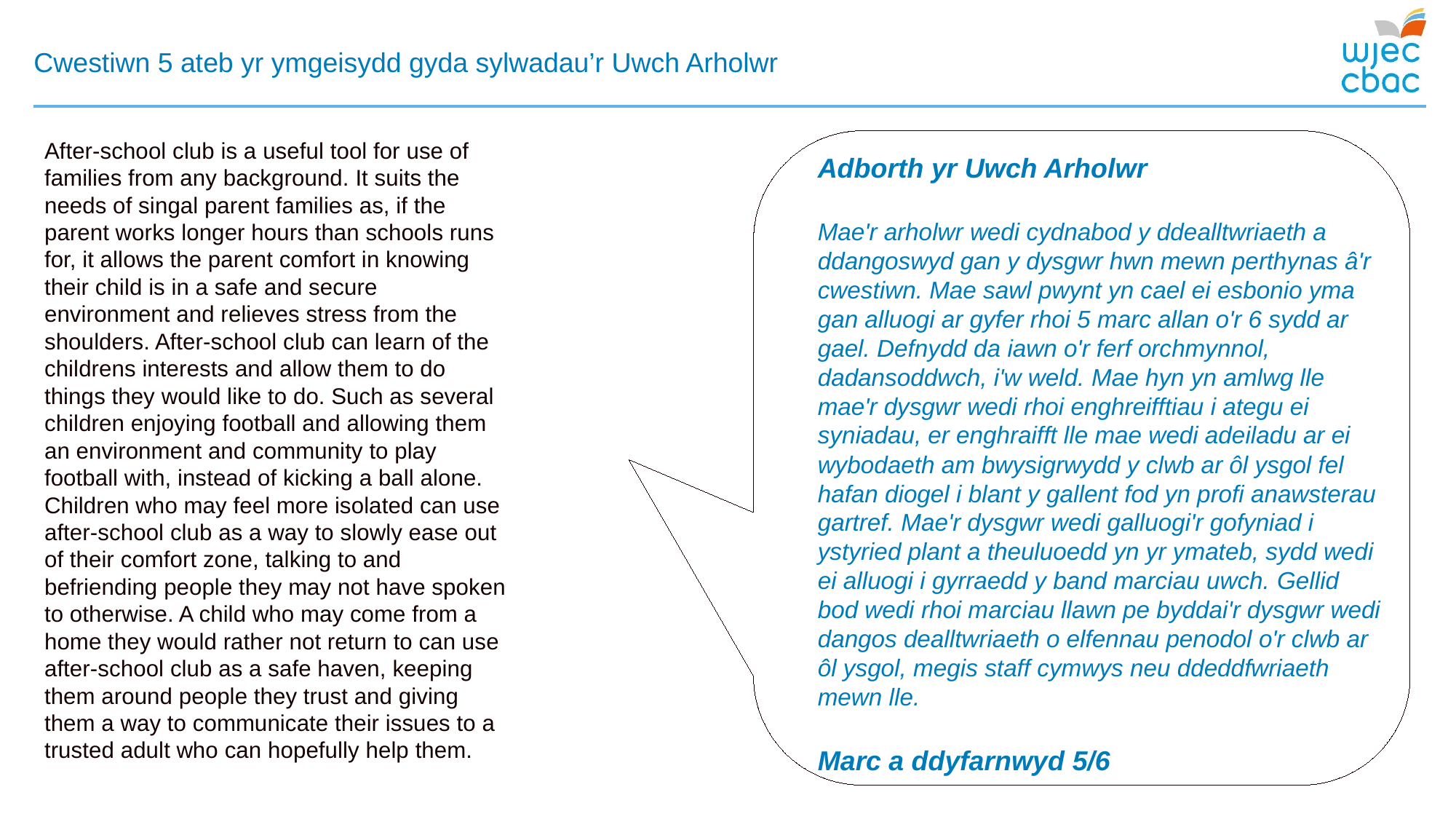

# Cwestiwn 5 ateb yr ymgeisydd gyda sylwadau’r Uwch Arholwr
After-school club is a useful tool for use of families from any background. It suits the needs of singal parent families as, if the parent works longer hours than schools runs for, it allows the parent comfort in knowing their child is in a safe and secure environment and relieves stress from the shoulders. After-school club can learn of the childrens interests and allow them to do things they would like to do. Such as several children enjoying football and allowing them an environment and community to play football with, instead of kicking a ball alone. Children who may feel more isolated can use after-school club as a way to slowly ease out of their comfort zone, talking to and befriending people they may not have spoken to otherwise. A child who may come from a home they would rather not return to can use after-school club as a safe haven, keeping them around people they trust and giving them a way to communicate their issues to a trusted adult who can hopefully help them.

Adborth yr Uwch Arholwr
Mae'r arholwr wedi cydnabod y ddealltwriaeth a ddangoswyd gan y dysgwr hwn mewn perthynas â'r cwestiwn. Mae sawl pwynt yn cael ei esbonio yma gan alluogi ar gyfer rhoi 5 marc allan o'r 6 sydd ar gael. Defnydd da iawn o'r ferf orchmynnol, dadansoddwch, i'w weld. Mae hyn yn amlwg lle mae'r dysgwr wedi rhoi enghreifftiau i ategu ei syniadau, er enghraifft lle mae wedi adeiladu ar ei wybodaeth am bwysigrwydd y clwb ar ôl ysgol fel hafan diogel i blant y gallent fod yn profi anawsterau gartref. Mae'r dysgwr wedi galluogi'r gofyniad i ystyried plant a theuluoedd yn yr ymateb, sydd wedi ei alluogi i gyrraedd y band marciau uwch. Gellid bod wedi rhoi marciau llawn pe byddai'r dysgwr wedi dangos dealltwriaeth o elfennau penodol o'r clwb ar ôl ysgol, megis staff cymwys neu ddeddfwriaeth mewn lle.

Marc a ddyfarnwyd 5/6